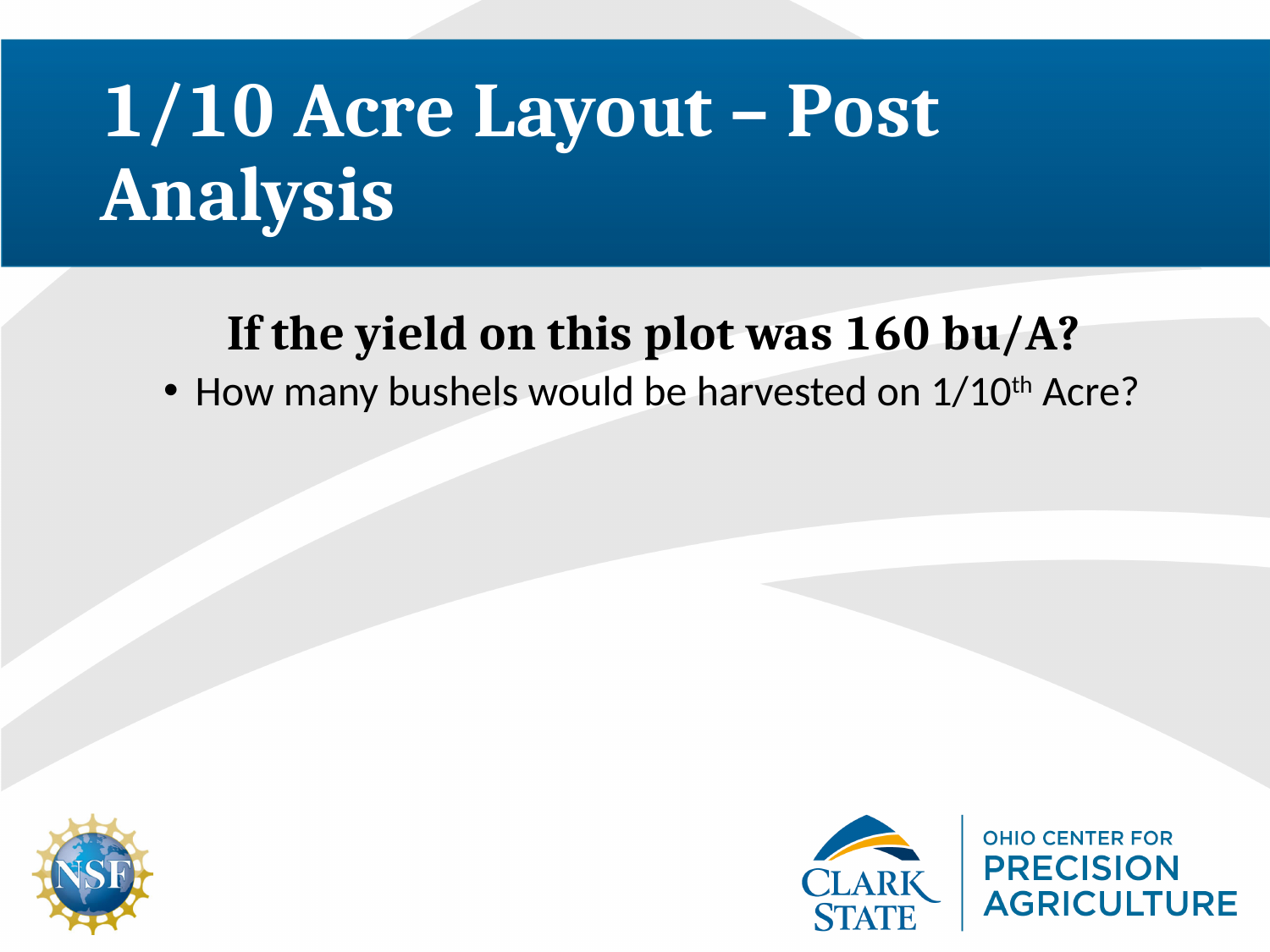

# 1/10 Acre Layout – Post Analysis
	If the yield on this plot was 160 bu/A?
How many bushels would be harvested on 1/10th Acre?